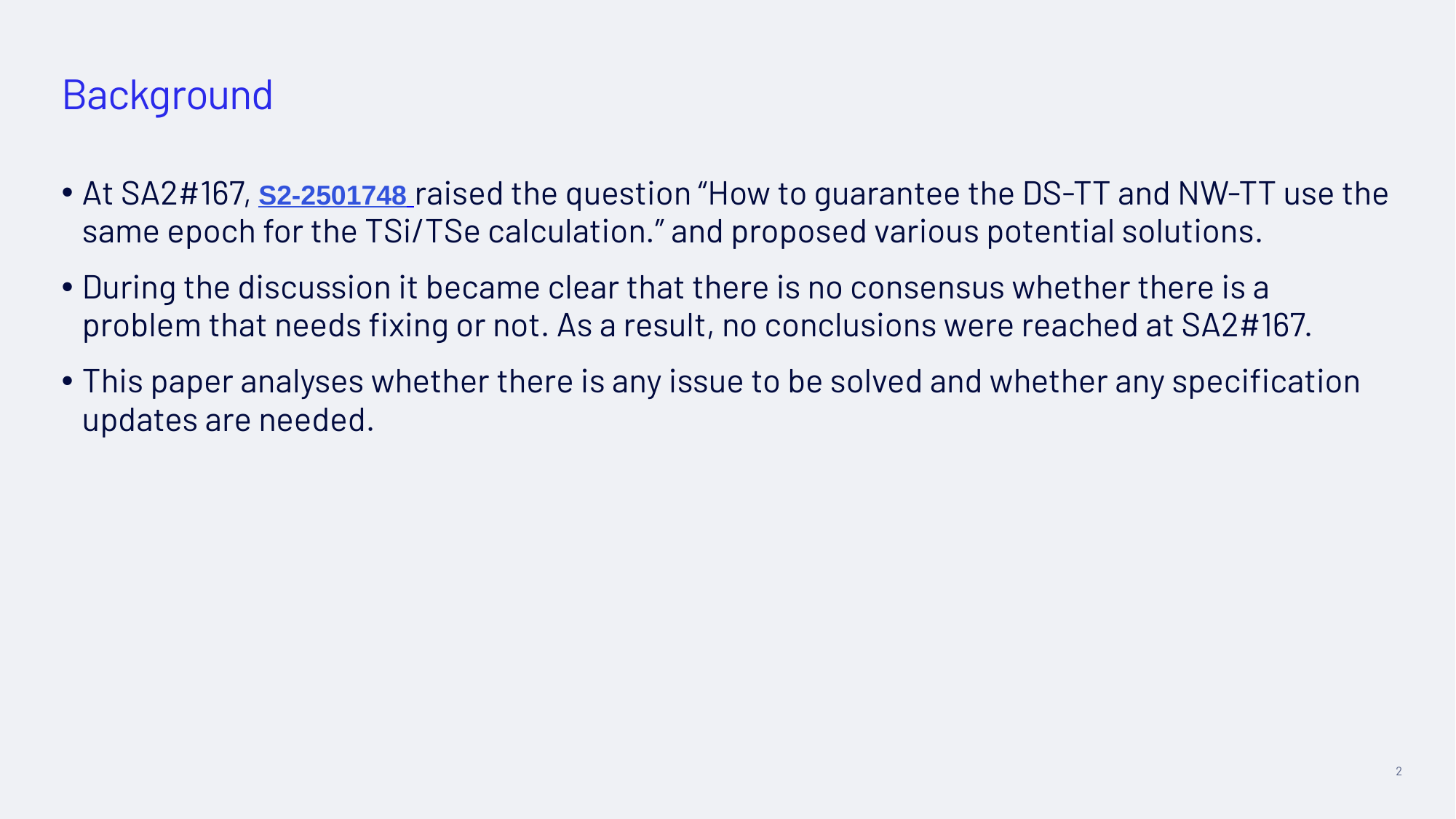

# Background
At SA2#167, S2-2501748 raised the question “How to guarantee the DS-TT and NW-TT use the same epoch for the TSi/TSe calculation.” and proposed various potential solutions.
During the discussion it became clear that there is no consensus whether there is a problem that needs fixing or not. As a result, no conclusions were reached at SA2#167.
This paper analyses whether there is any issue to be solved and whether any specification updates are needed.